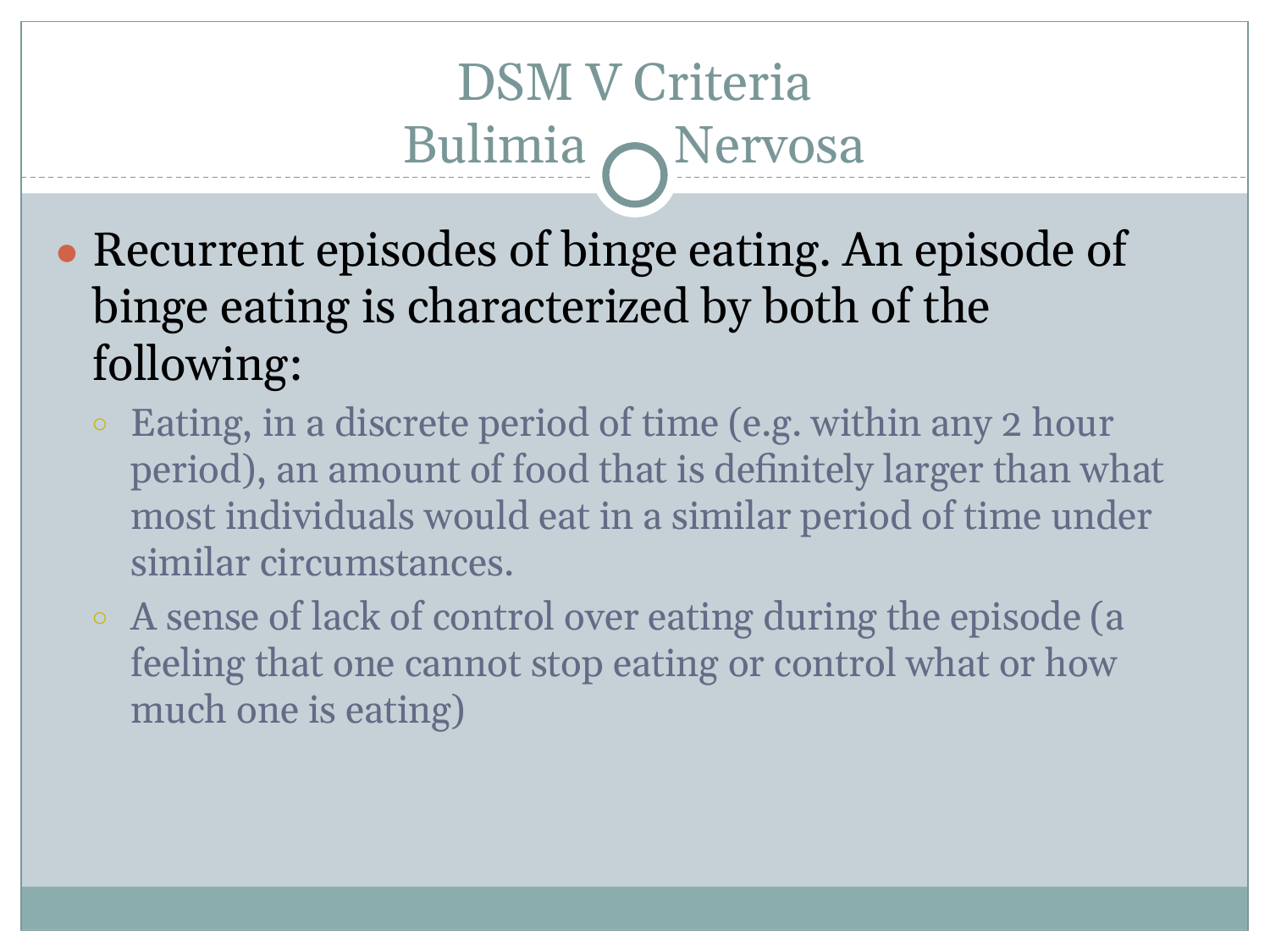

# DSM V Criteria Bulimia       Nervosa
Recurrent episodes of binge eating. An episode of binge eating is characterized by both of the following:
Eating, in a discrete period of time (e.g. within any 2 hour period), an amount of food that is definitely larger than what most individuals would eat in a similar period of time under similar circumstances.
A sense of lack of control over eating during the episode (a feeling that one cannot stop eating or control what or how much one is eating)